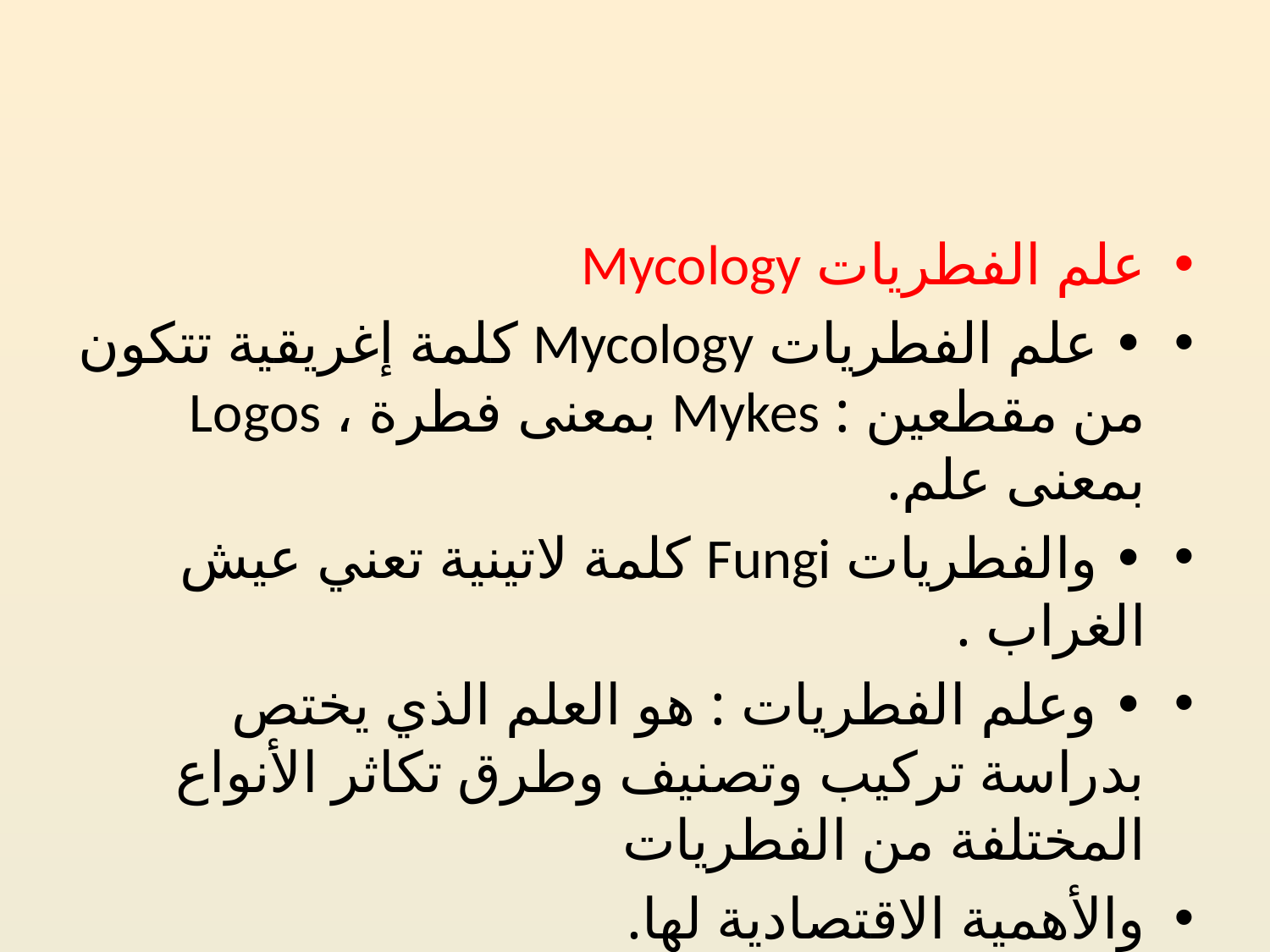

علم الفطريات Mycology
• علم الفطريات Mycology كلمة إغريقية تتكون من مقطعين : Mykes بمعنى فطرة ، Logos بمعنى علم.
• والفطريات Fungi كلمة لاتينية تعني عيش الغراب .
• وعلم الفطريات : هو العلم الذي يختص بدراسة تركيب وتصنيف وطرق تكاثر الأنواع المختلفة من الفطريات
والأهمية الاقتصادية لها.